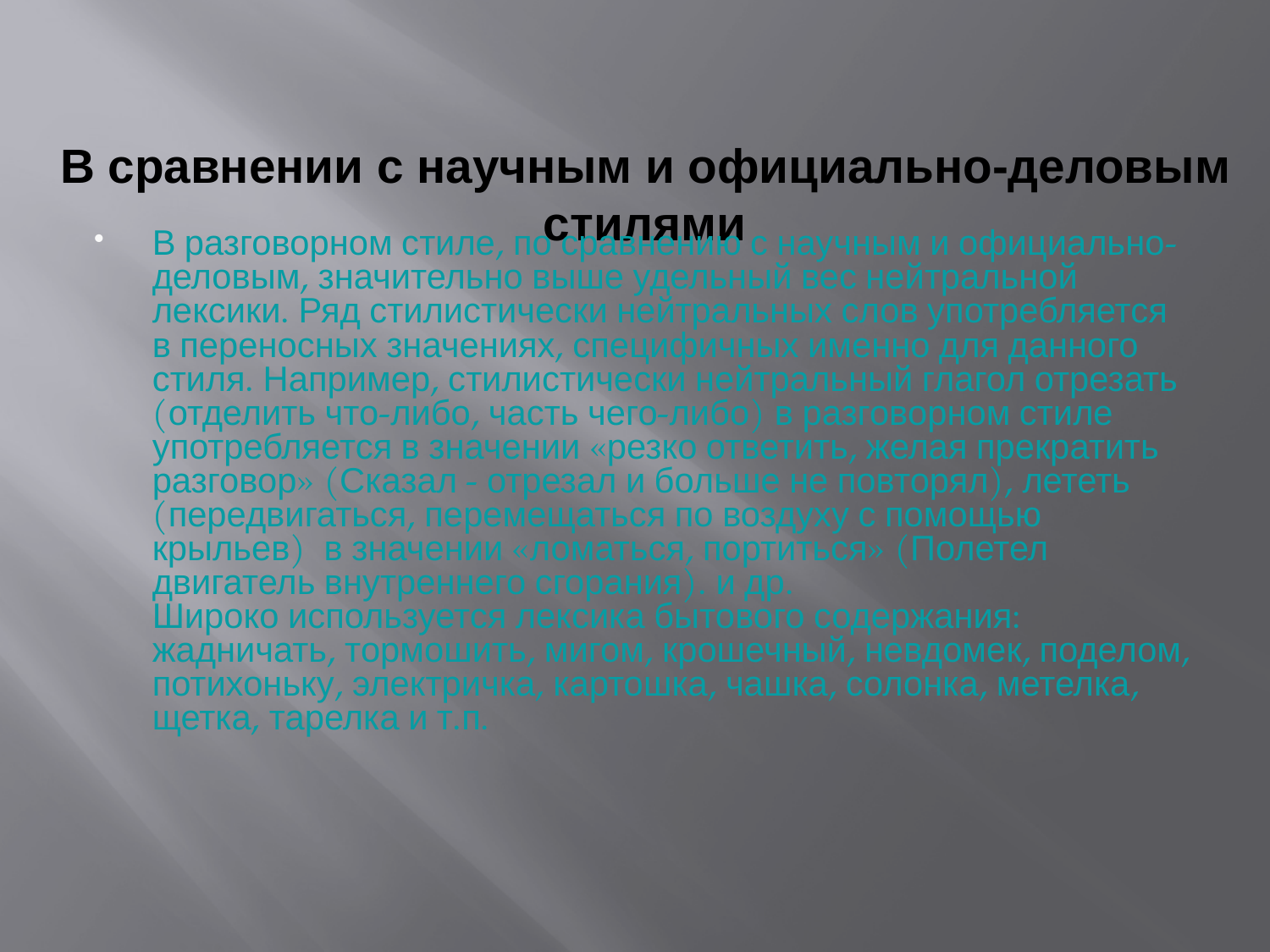

# В сравнении с научным и официально-деловым стилями
В разговорном стиле, по сравнению с научным и официально-деловым, значительно выше удельный вес нейтральной лексики. Ряд стилистически нейтральных слов употребляется в переносных значениях, специфичных именно для данного стиля. Например, стилистически нейтральный глагол отрезать (отделить что-либо, часть чего-либо) в разговорном стиле употребляется в значении «резко ответить, желая прекратить разговор» (Сказал - отрезал и больше не повторял), лететь (передвигаться, перемещаться по воздуху с помощью крыльев)  в значении «ломаться, портиться» (Полетел двигатель внутреннего сгорания). и др.
Широко используется лексика бытового содержания: жадничать, тормошить, мигом, крошечный, невдомек, поделом, потихоньку, электричка, картошка, чашка, солонка, метелка, щетка, тарелка и т.п.